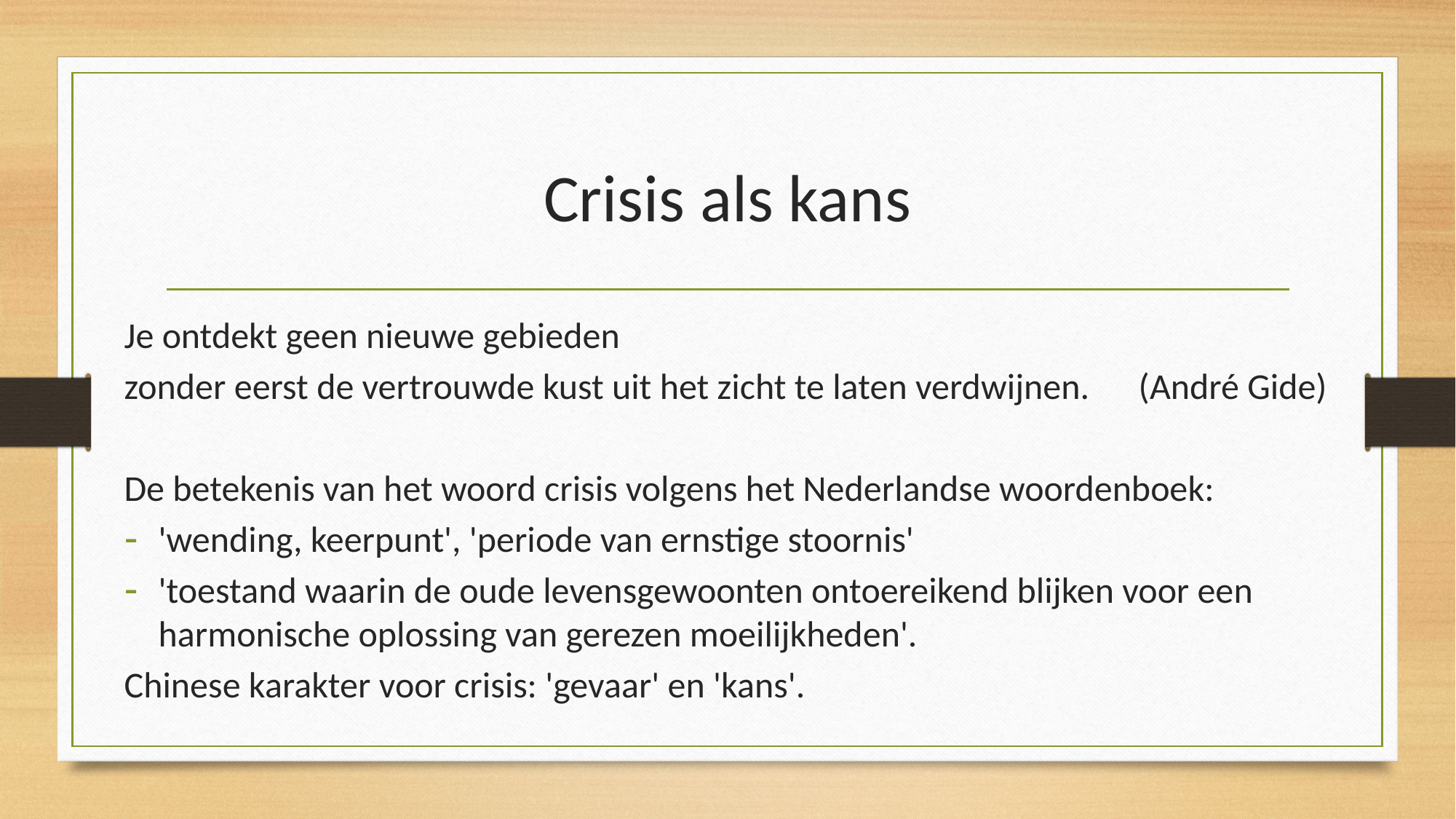

# Crisis als kans
Je ontdekt geen nieuwe gebieden
zonder eerst de vertrouwde kust uit het zicht te laten verdwijnen.      (André Gide)

De betekenis van het woord crisis volgens het Nederlandse woordenboek:
'wending, keerpunt', 'periode van ernstige stoornis'
'toestand waarin de oude levensgewoonten ontoereikend blijken voor een harmonische oplossing van gerezen moeilijkheden'.
Chinese karakter voor crisis: 'gevaar' en 'kans'.